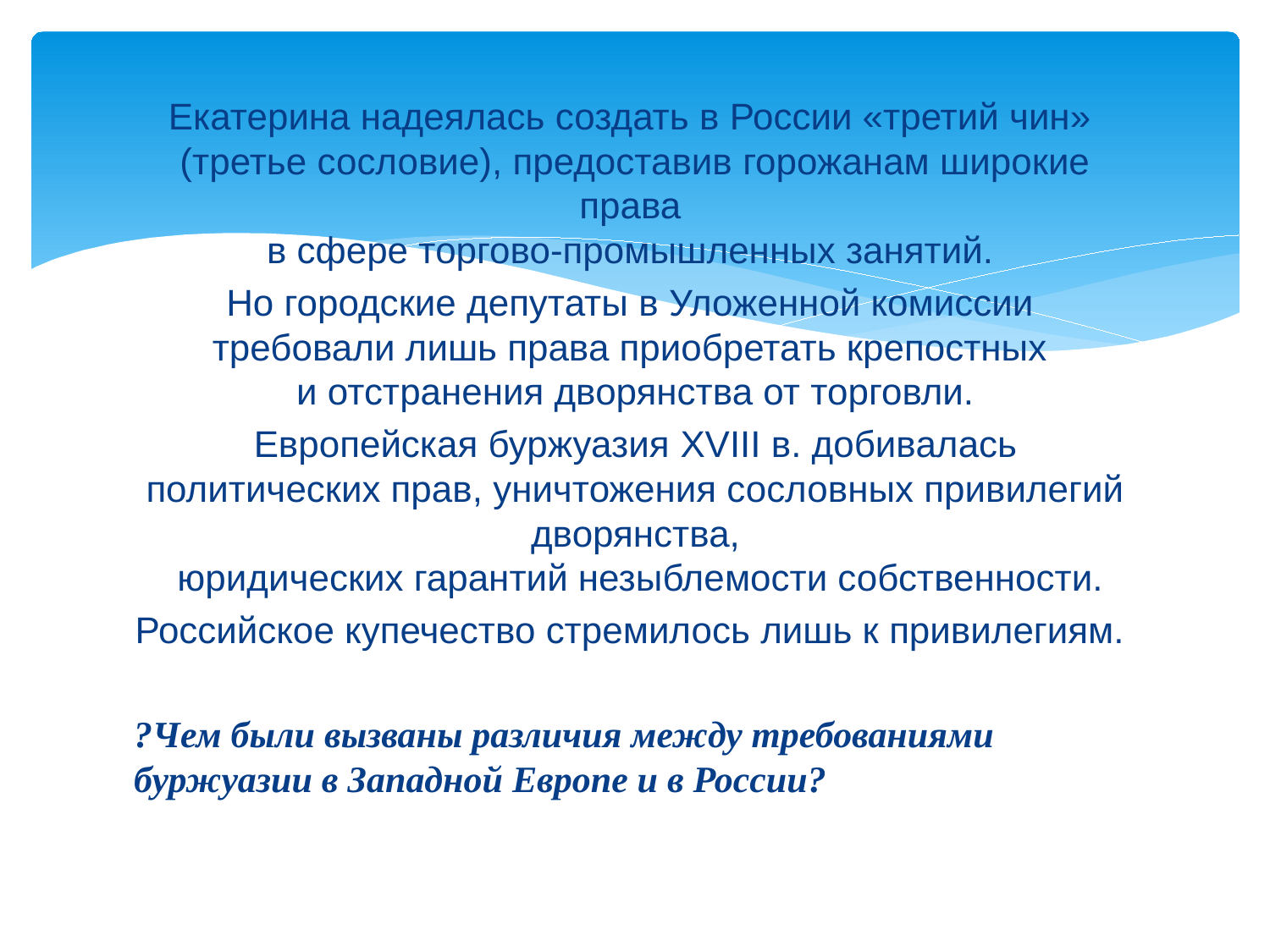

#
Екатерина надеялась создать в России «третий чин»
(третье сословие), предоставив горожанам широкие права
в сфере торгово-промышленных занятий.
Но городские депутаты в Уложенной комиссии
требовали лишь права приобретать крепостных
и отстранения дворянства от торговли.
Европейская буржуазия XVIII в. добивалась политических прав, уничтожения сословных привилегий дворянства,
 юридических гарантий незыблемости собственности.
Российское купечество стремилось лишь к привилегиям.

?Чем были вызваны различия между требованиями буржуазии в Западной Европе и в России?